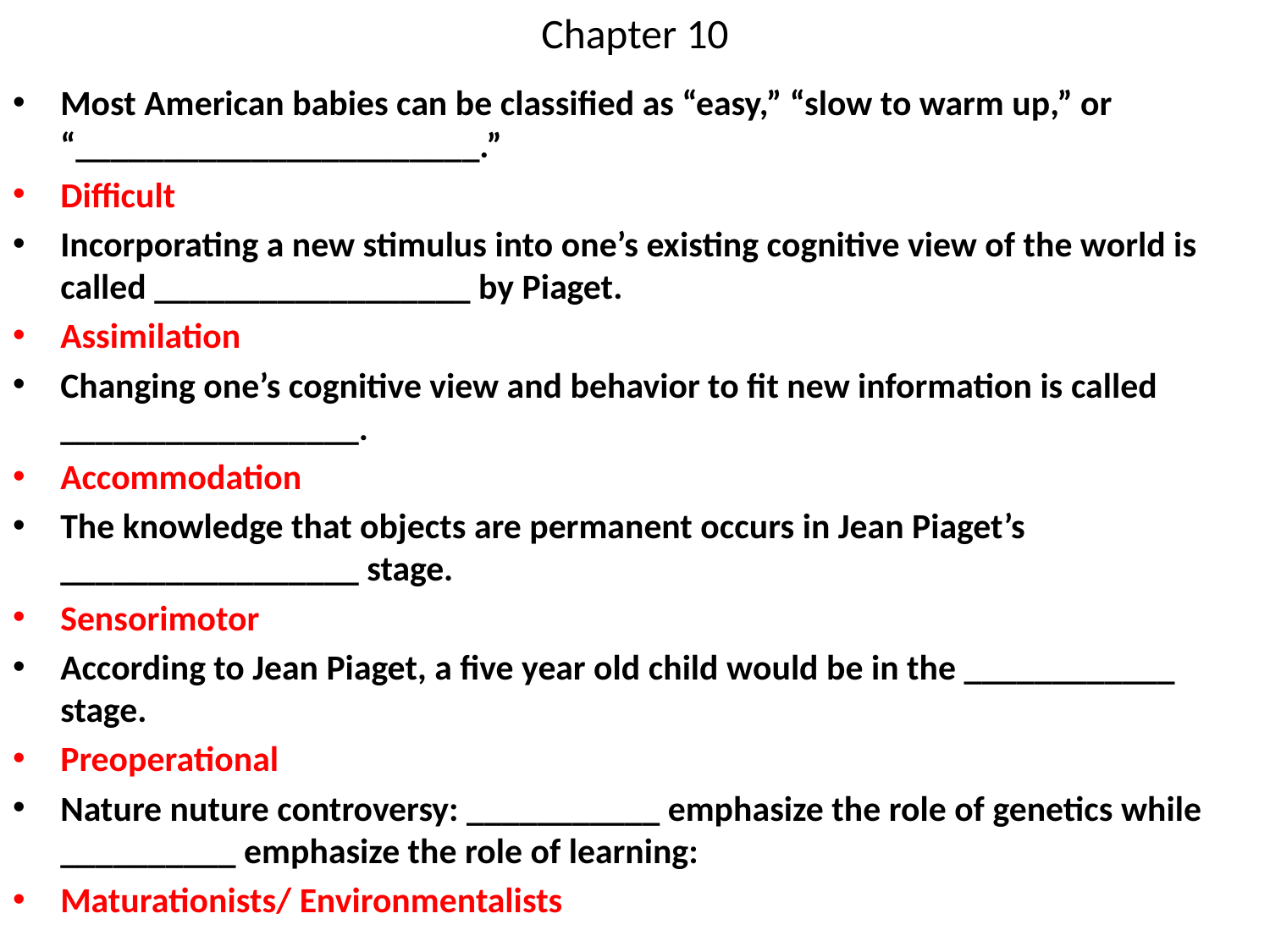

# Chapter 10
Most American babies can be classified as “easy,” “slow to warm up,” or “_______________________.”
Difficult
Incorporating a new stimulus into one’s existing cognitive view of the world is called __________________ by Piaget.
Assimilation
Changing one’s cognitive view and behavior to fit new information is called _________________.
Accommodation
The knowledge that objects are permanent occurs in Jean Piaget’s _________________ stage.
Sensorimotor
According to Jean Piaget, a five year old child would be in the ____________ stage.
Preoperational
Nature nuture controversy: ___________ emphasize the role of genetics while __________ emphasize the role of learning:
Maturationists/ Environmentalists